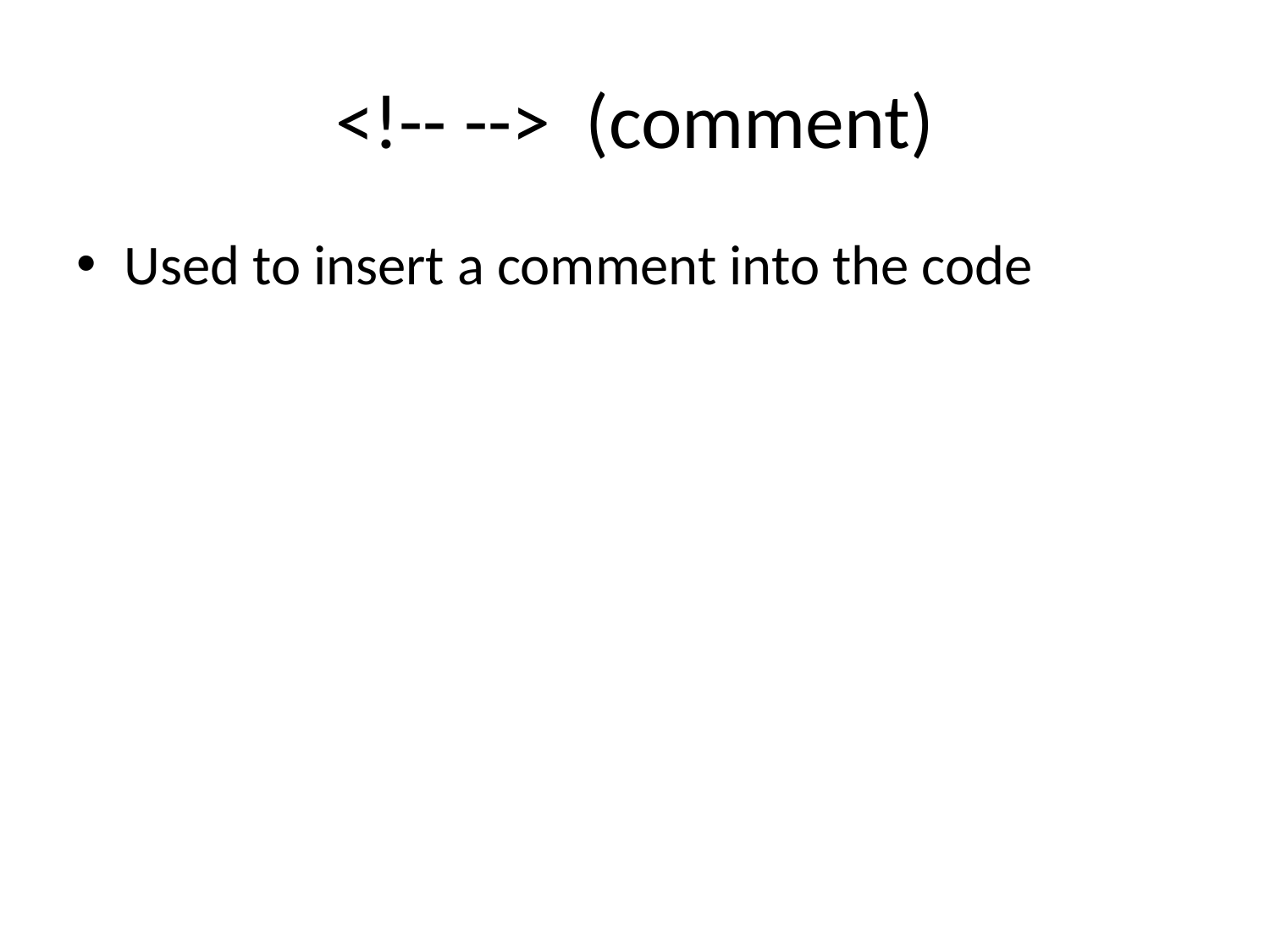

# <!-- -->  (comment)
Used to insert a comment into the code